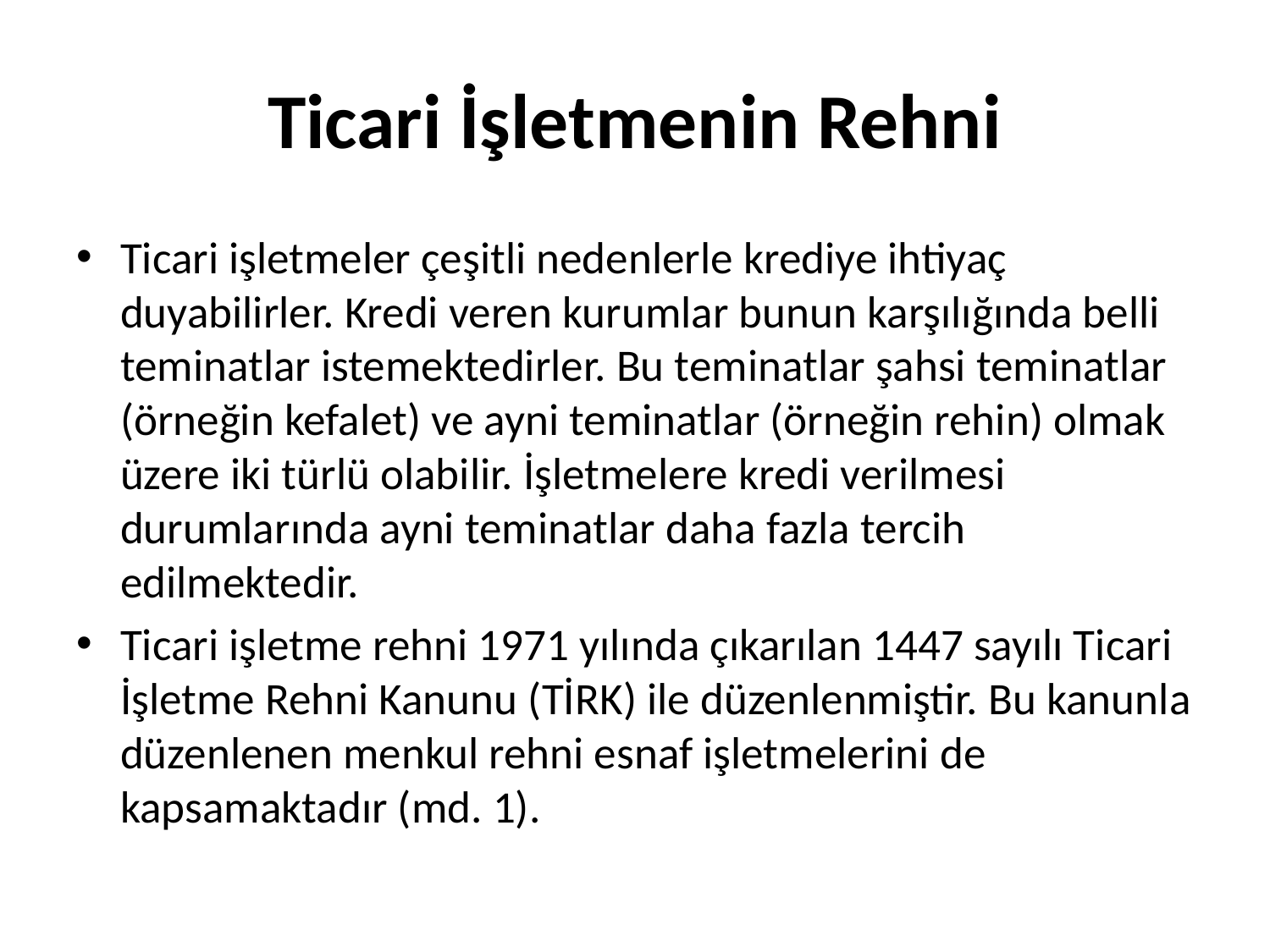

# Ticari İşletmenin Rehni
Ticari işletmeler çeşitli nedenlerle krediye ihtiyaç duyabilirler. Kredi veren kurumlar bunun karşılığında belli teminatlar istemektedirler. Bu teminatlar şahsi teminatlar (örneğin kefalet) ve ayni teminatlar (örneğin rehin) olmak üzere iki türlü olabilir. İşletmelere kredi verilmesi durumlarında ayni teminatlar daha fazla tercih edilmektedir.
Ticari işletme rehni 1971 yılında çıkarılan 1447 sayılı Ticari İşletme Rehni Kanunu (TİRK) ile düzenlenmiştir. Bu kanunla düzenlenen menkul rehni esnaf işletmelerini de kapsamaktadır (md. 1).